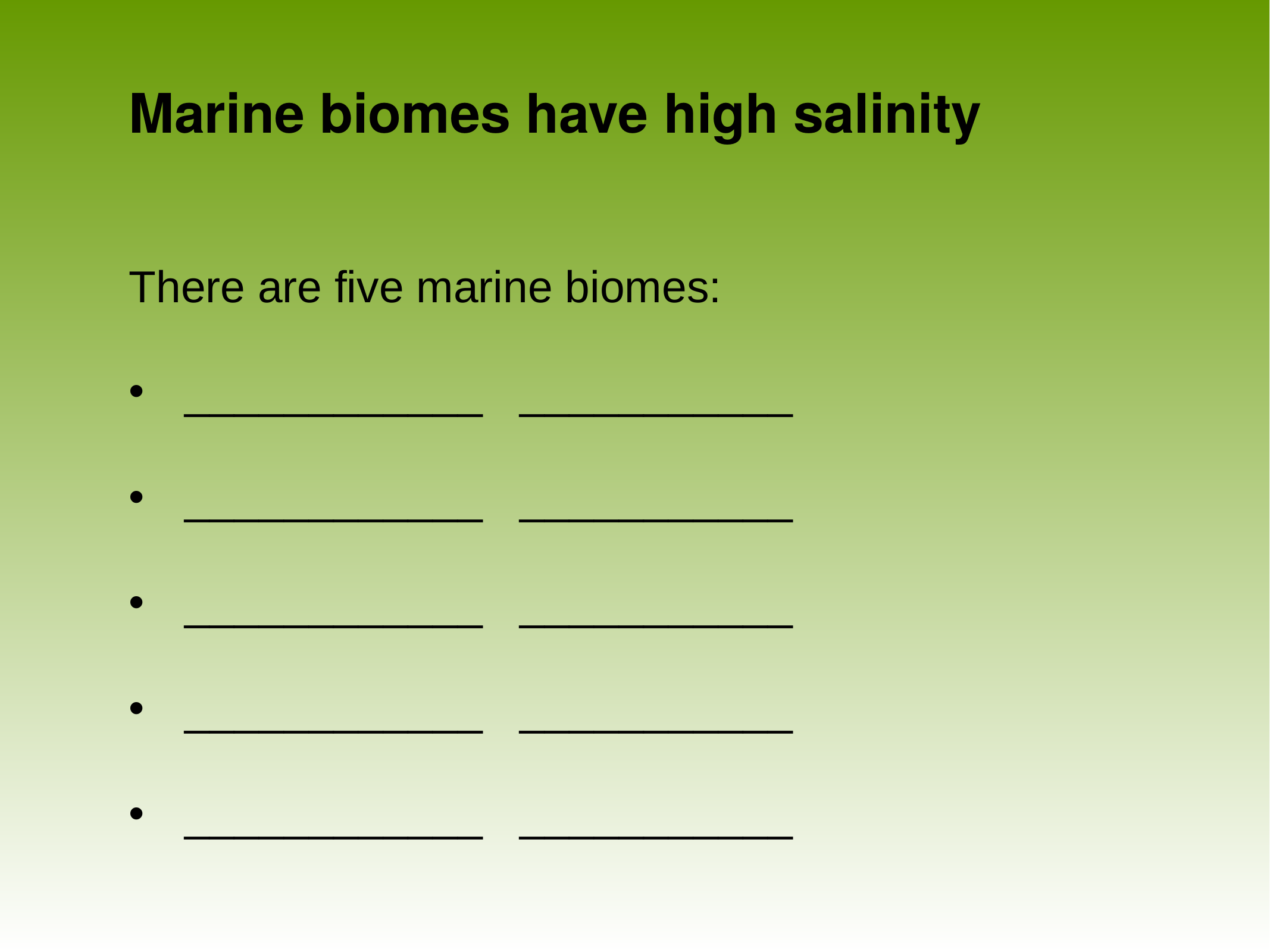

# Marine biomes have high salinity
There are five marine biomes:
____________   ___________
____________   ___________
____________   ___________
____________   ___________
____________   ___________